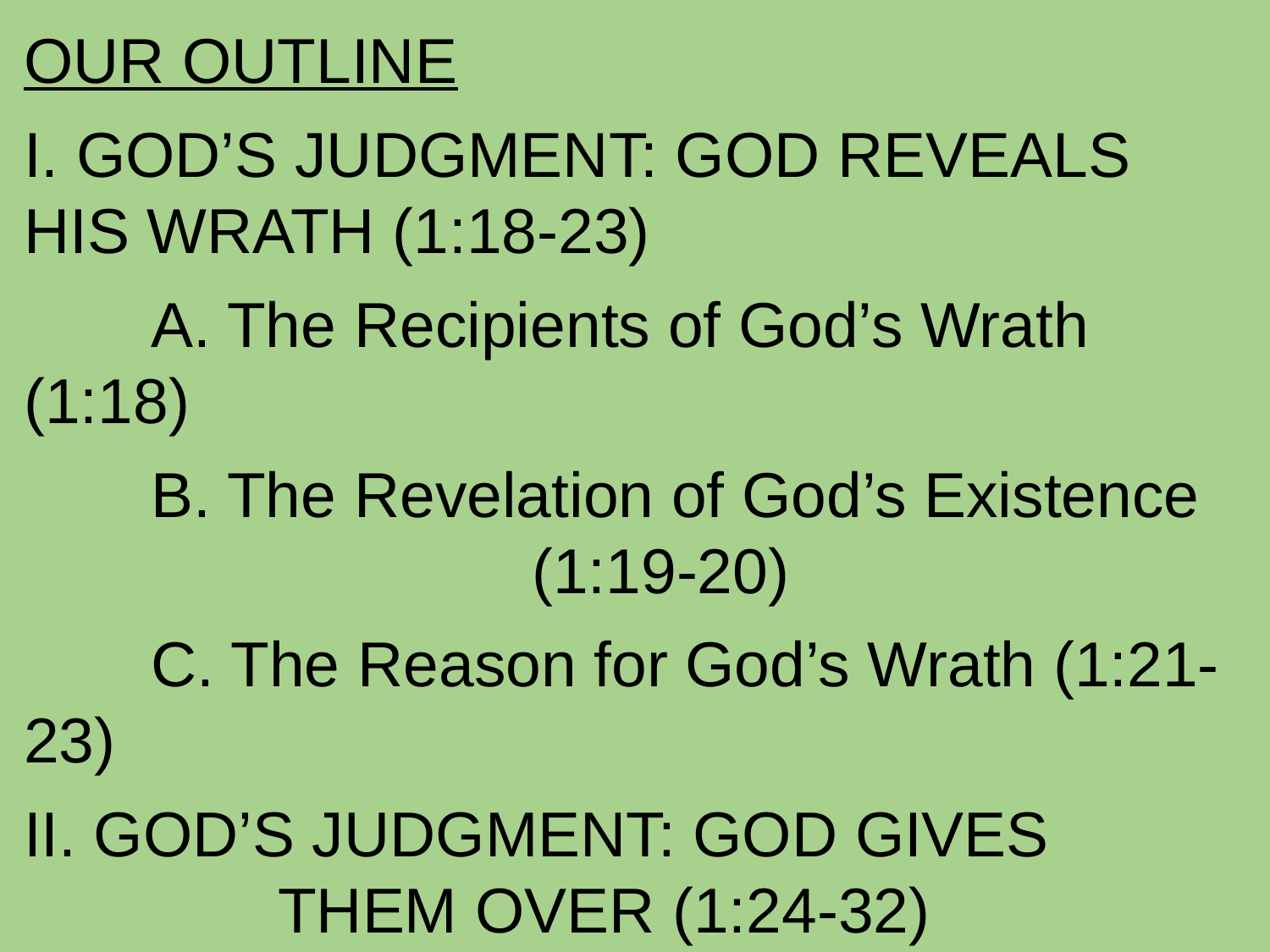

OUR OUTLINE
I. GOD’S JUDGMENT: GOD REVEALS 	HIS WRATH (1:18-23)
	A. The Recipients of God’s Wrath (1:18)
	B. The Revelation of God’s Existence 				(1:19-20)
	C. The Reason for God’s Wrath (1:21-23)
II. GOD’S JUDGMENT: GOD GIVES 			THEM OVER (1:24-32)